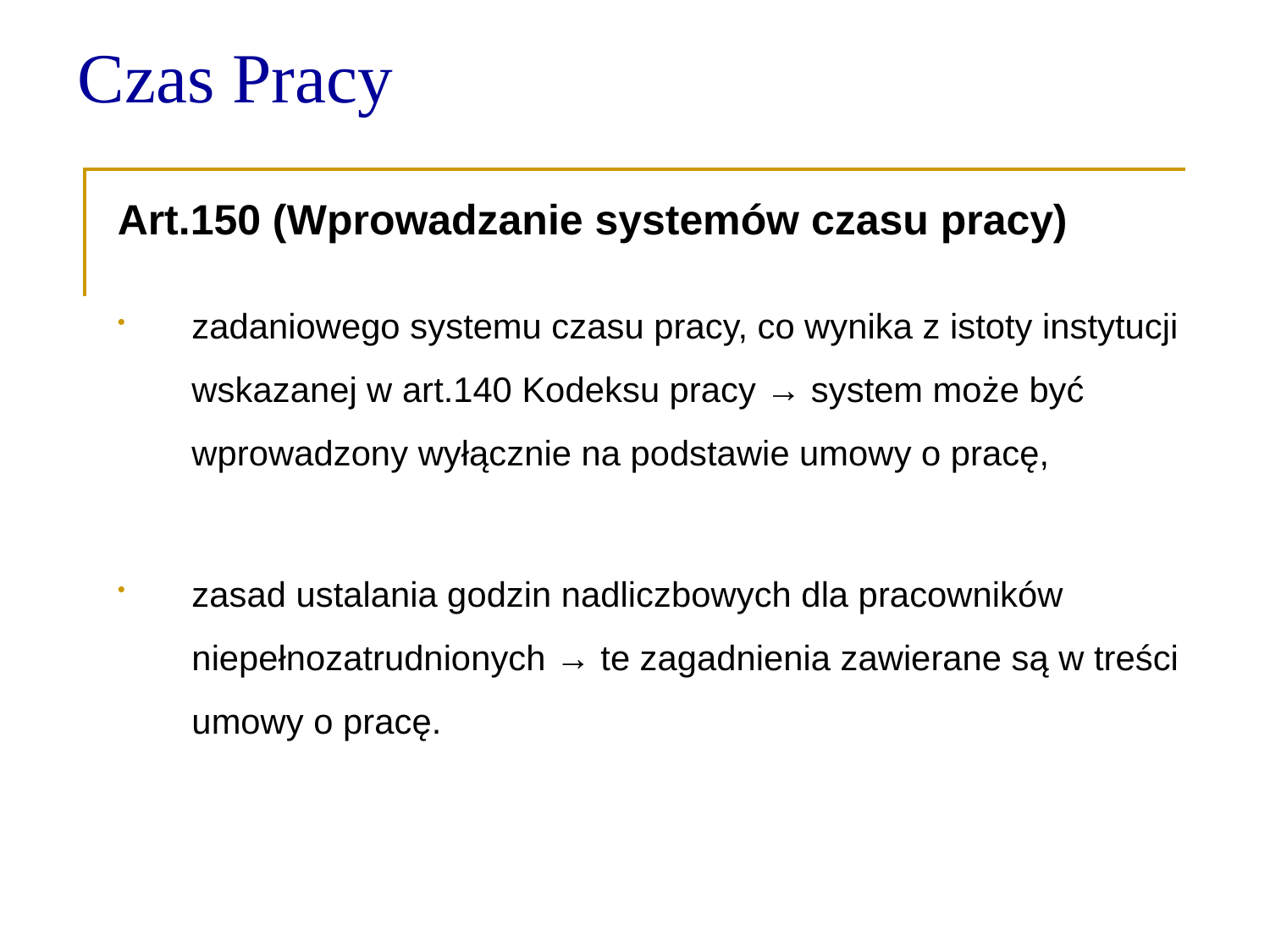

Czas Pracy
Art.150 (Wprowadzanie systemów czasu pracy)
zadaniowego systemu czasu pracy, co wynika z istoty instytucji wskazanej w art.140 Kodeksu pracy → system może być wprowadzony wyłącznie na podstawie umowy o pracę,

zasad ustalania godzin nadliczbowych dla pracowników niepełnozatrudnionych → te zagadnienia zawierane są w treści umowy o pracę.